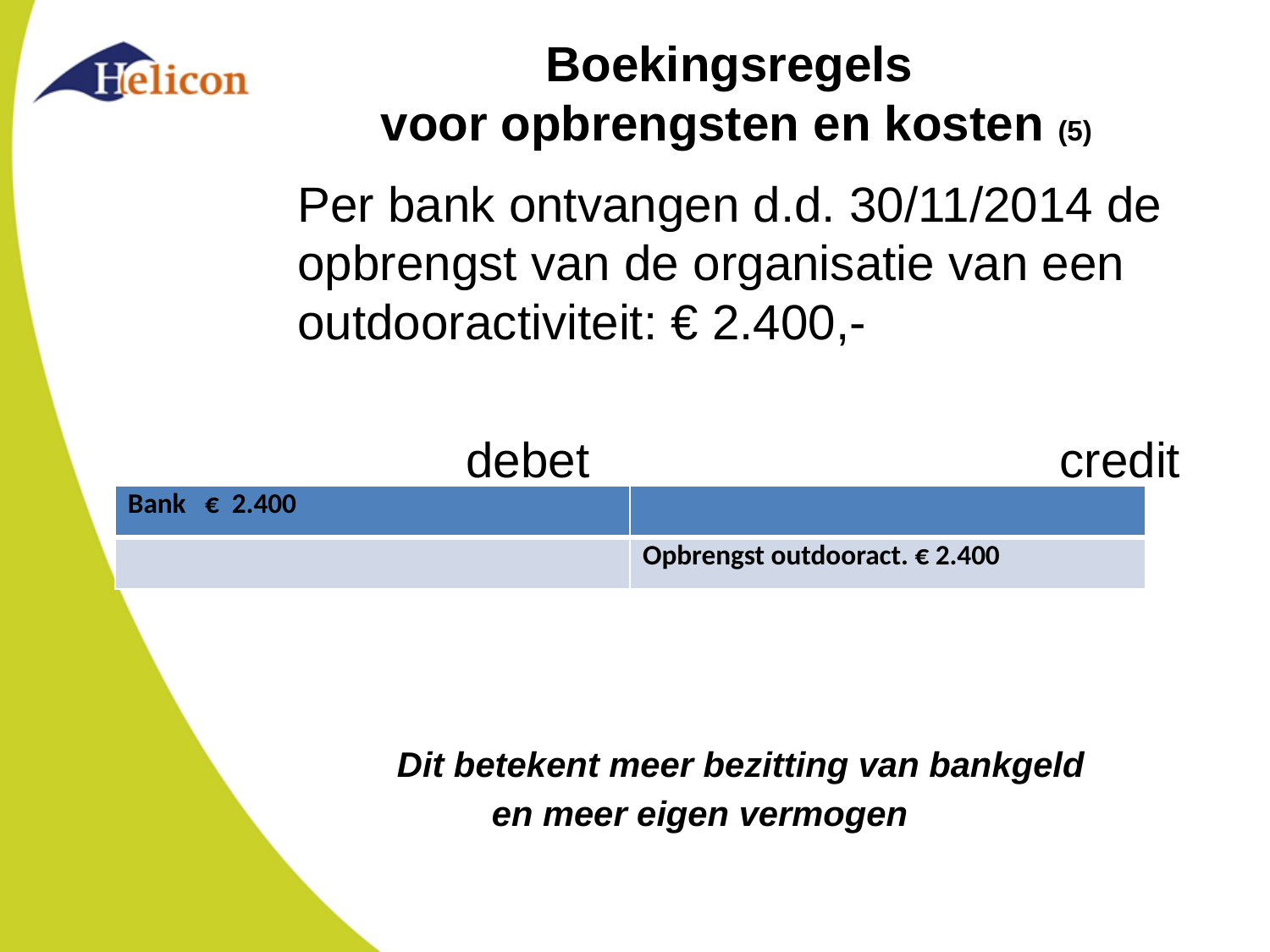

# Boekingsregels voor opbrengsten en kosten (5)
Per bank ontvangen d.d. 30/11/2014 de opbrengst van de organisatie van een outdooractiviteit: € 2.400,-

	   debet				credit

Dit betekent meer bezitting van bankgeld
en meer eigen vermogen

| Bank € 2.400 |  |
| --- | --- |
|  | Opbrengst outdooract. € 2.400 |